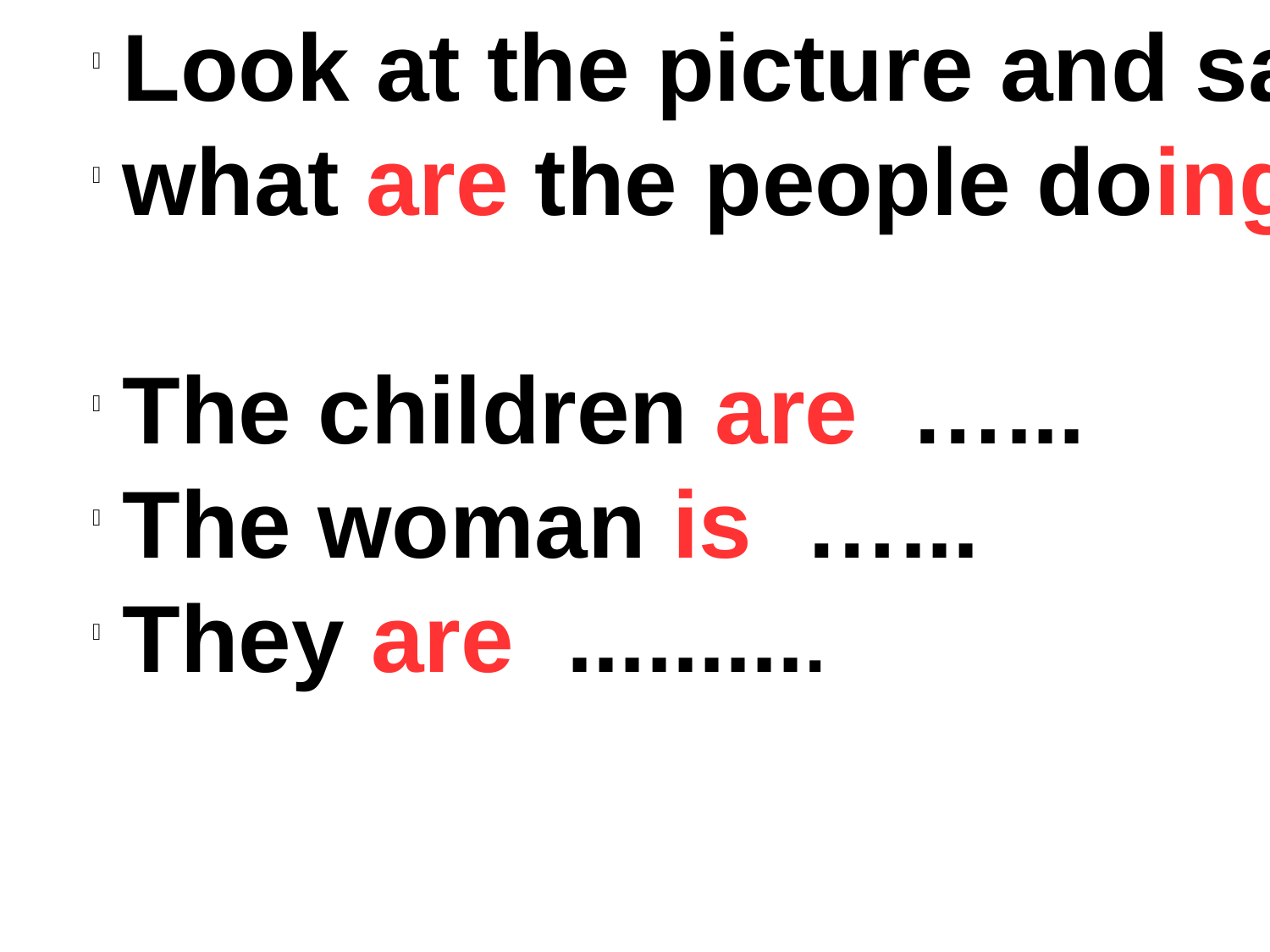

Look at the picture and say
what are the people doing now?

The children are  …...
The woman is  …...
They are  ..........